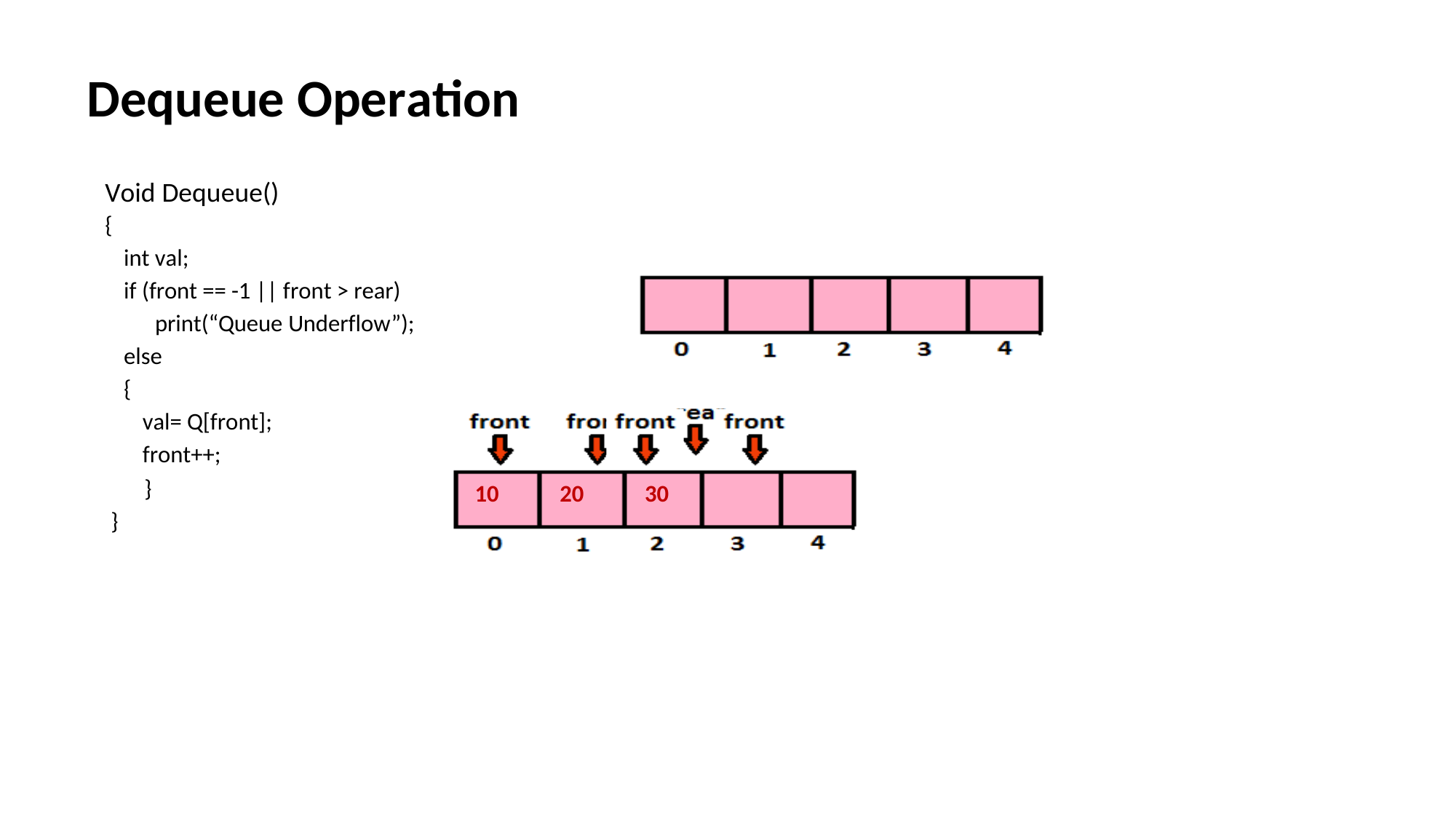

Dequeue Operation
Void Dequeue()
{
int val;
if (front == -1 || front > rear)
print(“Queue Underflow”);
else
{
val= Q[front];
front++;

}
10
20
30
}